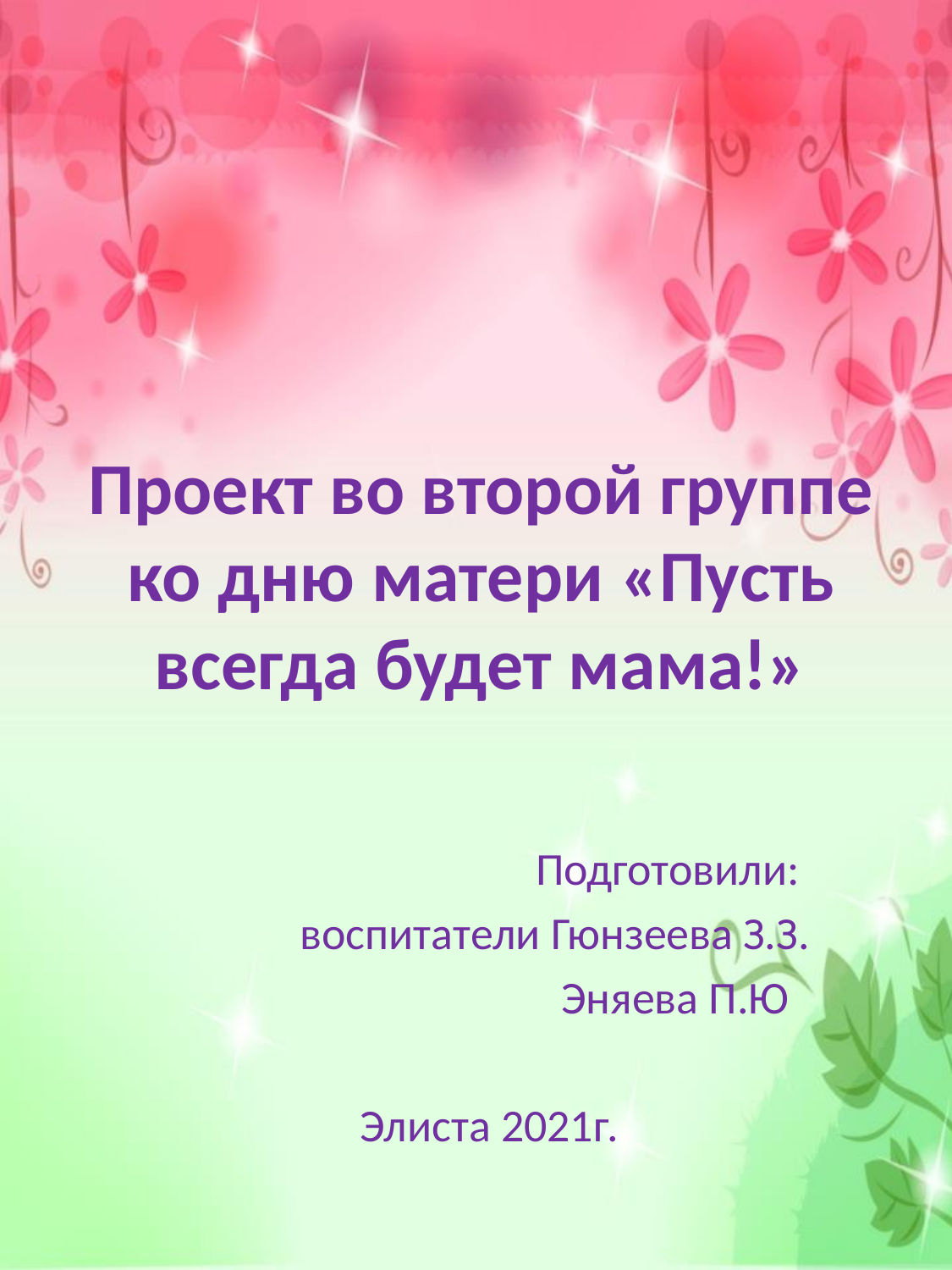

# Проект во второй группе ко дню матери «Пусть всегда будет мама!»
Подготовили:
воспитатели Гюнзеева З.З.
Эняева П.Ю

Элиста 2021г.